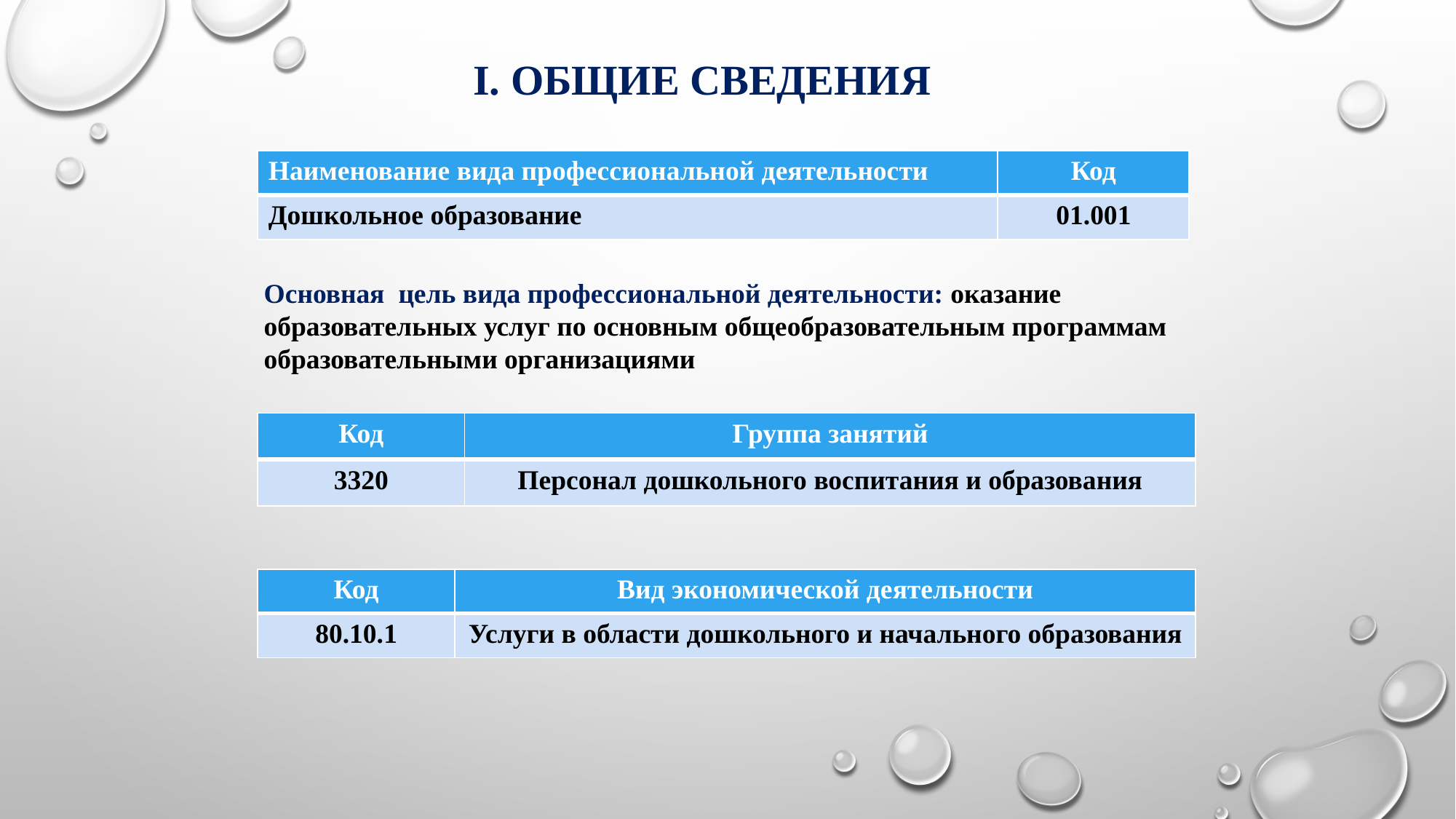

# I. Общие сведения
| Наименование вида профессиональной деятельности | Код |
| --- | --- |
| Дошкольное образование | 01.001 |
Основная  цель вида профессиональной деятельности: оказание образовательных услуг по основным общеобразовательным программам образовательными организациями
| Код | Группа занятий |
| --- | --- |
| 3320 | Персонал дошкольного воспитания и образования |
| Код | Вид экономической деятельности |
| --- | --- |
| 80.10.1 | Услуги в области дошкольного и начального образования |